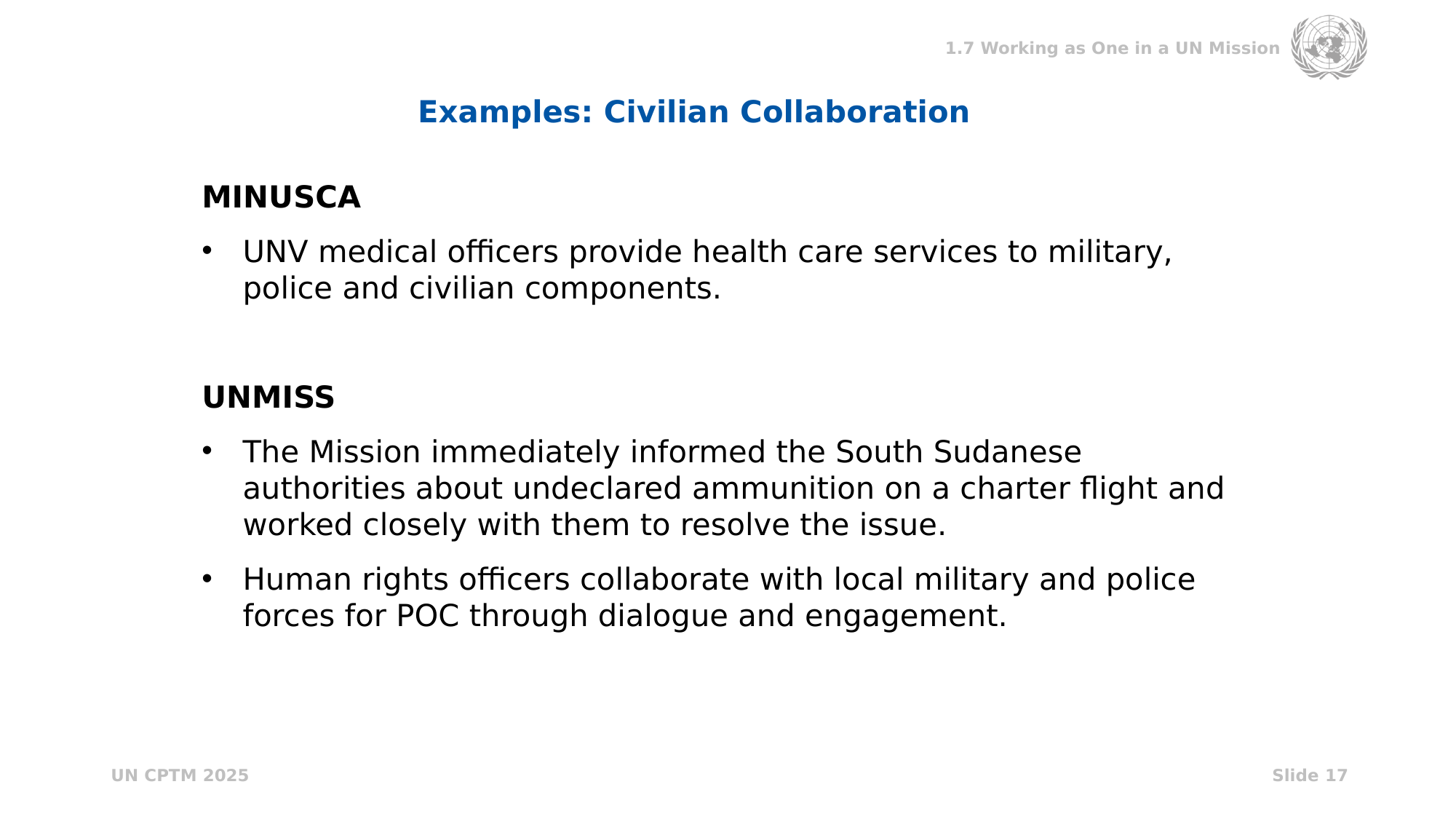

Examples: Civilian Collaboration
MINUSCA
UNV medical officers provide health care services to military, police and civilian components.

UNMISS
The Mission immediately informed the South Sudanese authorities about undeclared ammunition on a charter flight and worked closely with them to resolve the issue.
Human rights officers collaborate with local military and police forces for POC through dialogue and engagement.